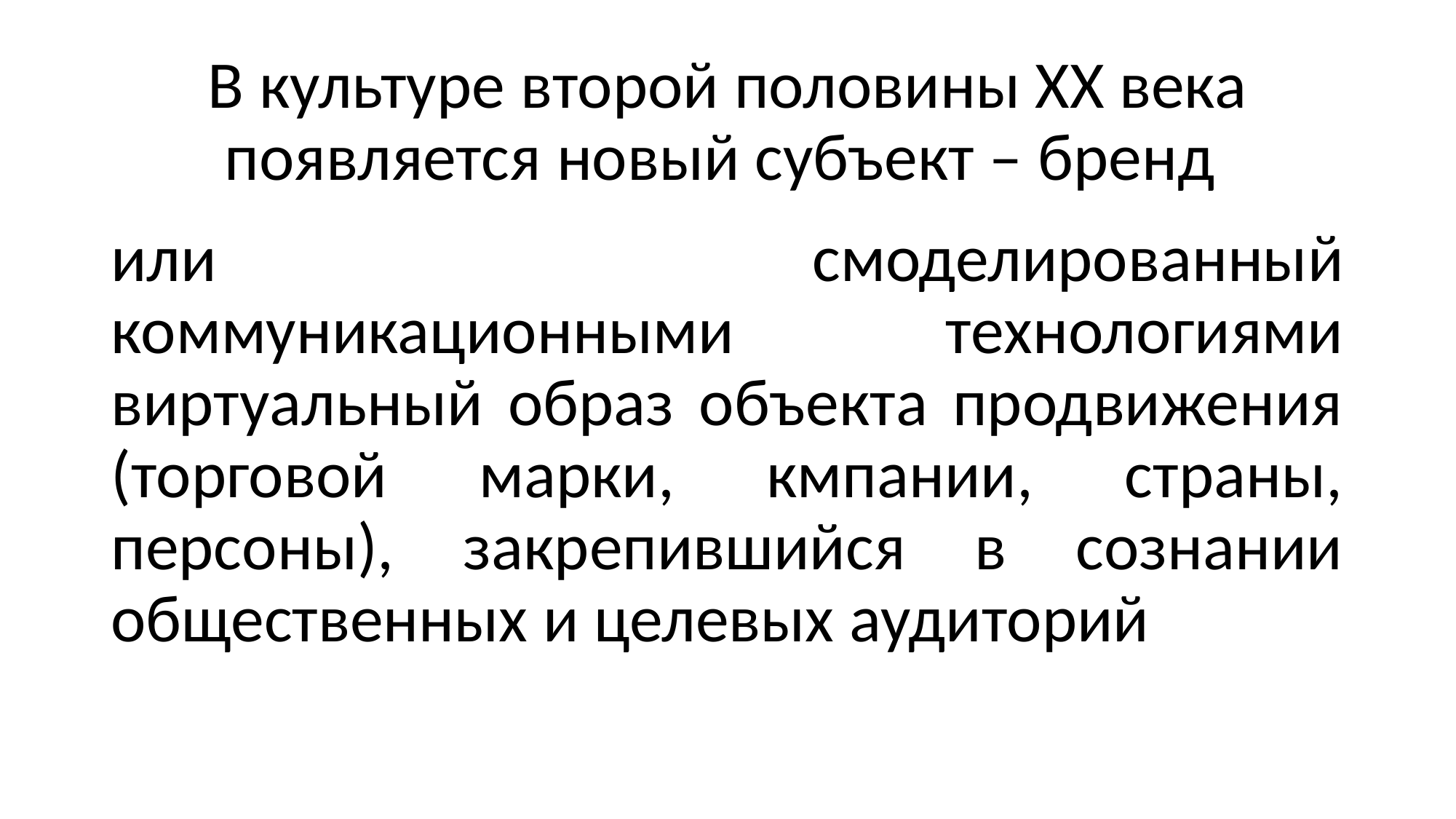

# В культуре второй половины XX века появляется новый субъект – бренд
или смоделированный коммуникационными технологиями виртуальный образ объекта продвижения (торговой марки, кмпании, страны, персоны), закрепившийся в сознании общественных и целевых аудиторий